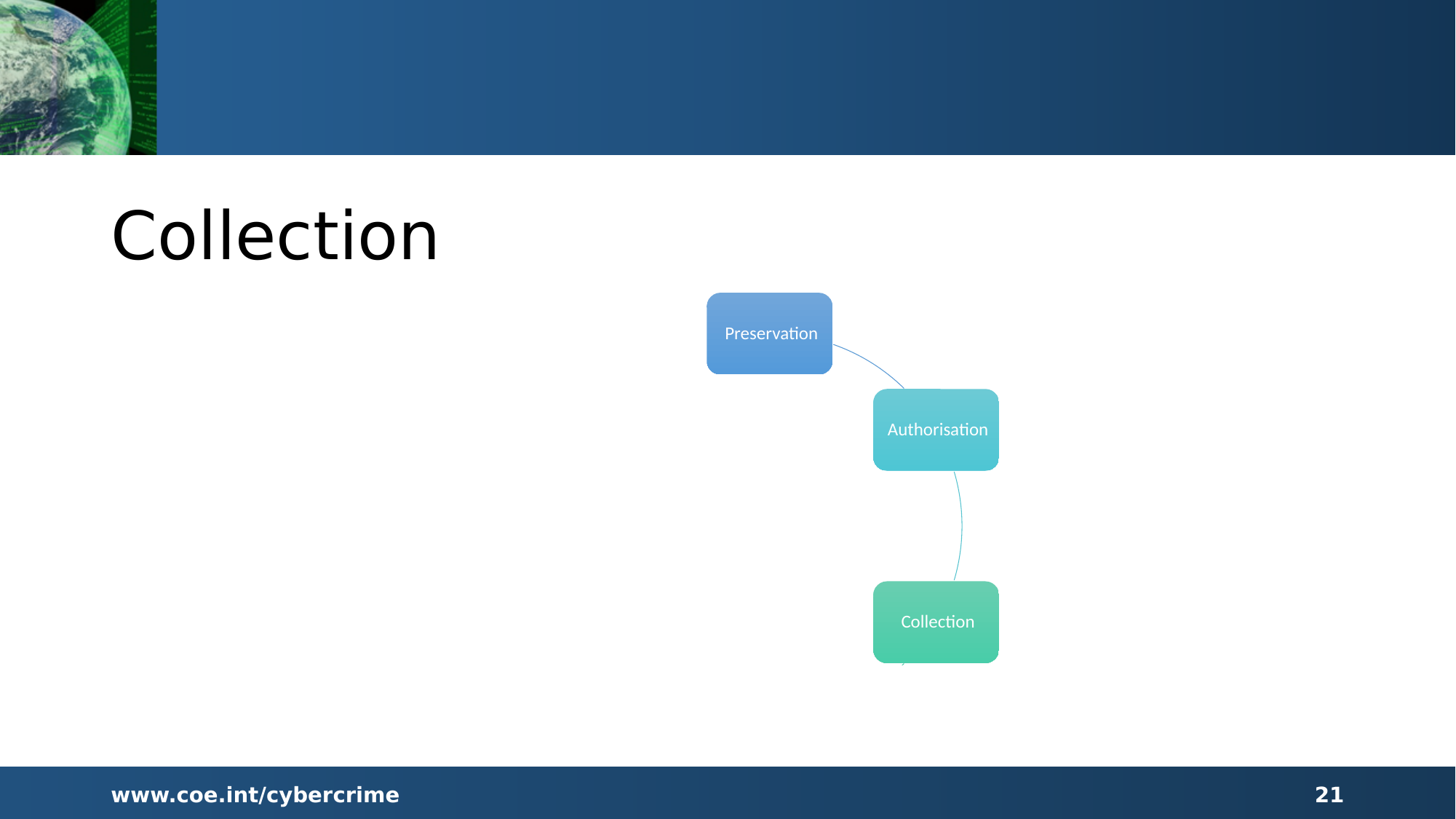

# Collection
Preservation
Authorisation
Collection
Examination & Analysis
Preparation
Admissibility

www.coe.int/cybercrime
21